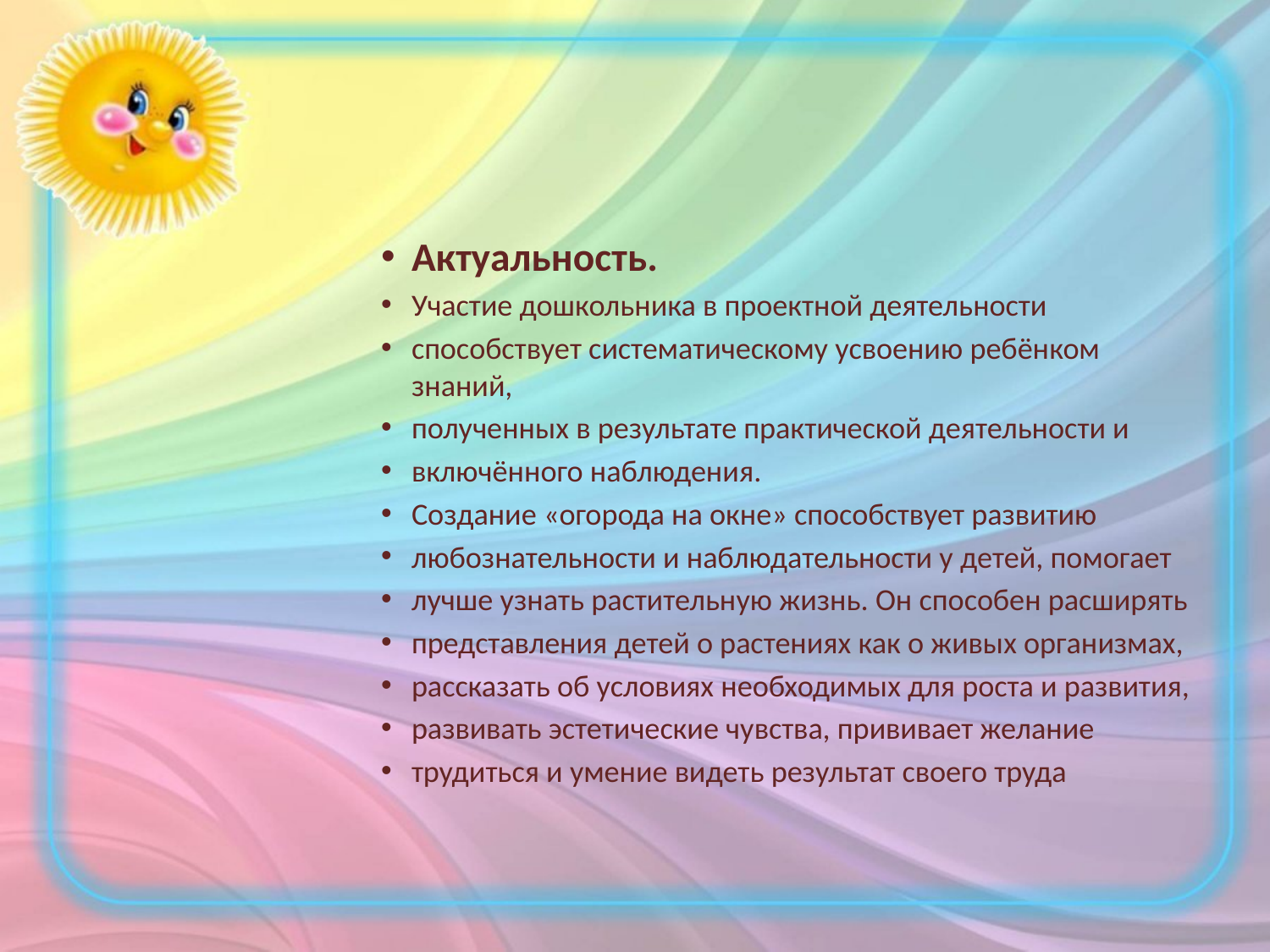

#

Актуальность.
Участие дошкольника в проектной деятельности
способствует систематическому усвоению ребёнком знаний,
полученных в результате практической деятельности и
включённого наблюдения.
Создание «огорода на окне» способствует развитию
любознательности и наблюдательности у детей, помогает
лучше узнать растительную жизнь. Он способен расширять
представления детей о растениях как о живых организмах,
рассказать об условиях необходимых для роста и развития,
развивать эстетические чувства, прививает желание
трудиться и умение видеть результат своего труда